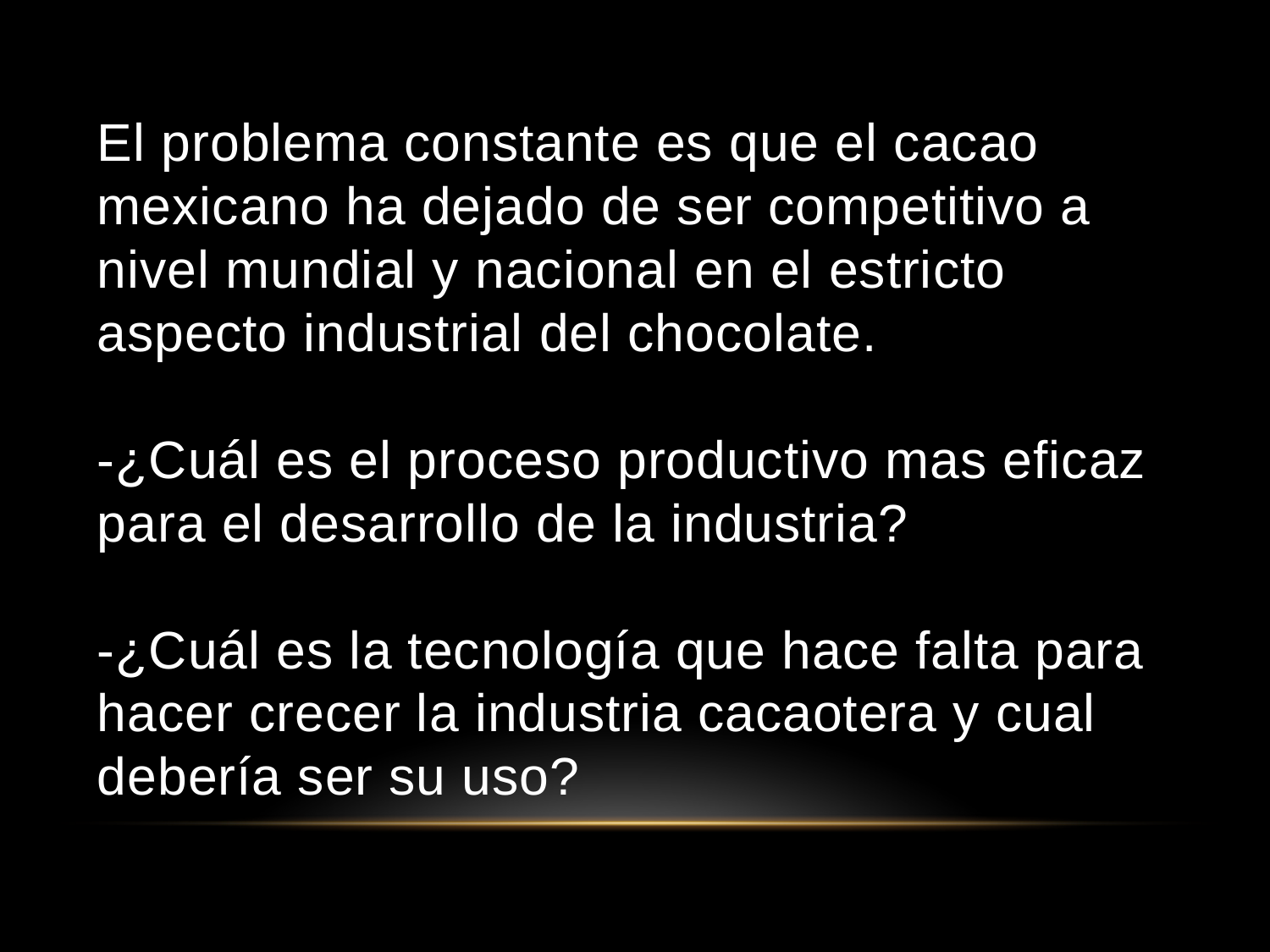

# El problema constante es que el cacao mexicano ha dejado de ser competitivo a nivel mundial y nacional en el estricto aspecto industrial del chocolate. -¿Cuál es el proceso productivo mas eficaz para el desarrollo de la industria? -¿Cuál es la tecnología que hace falta para hacer crecer la industria cacaotera y cual debería ser su uso?